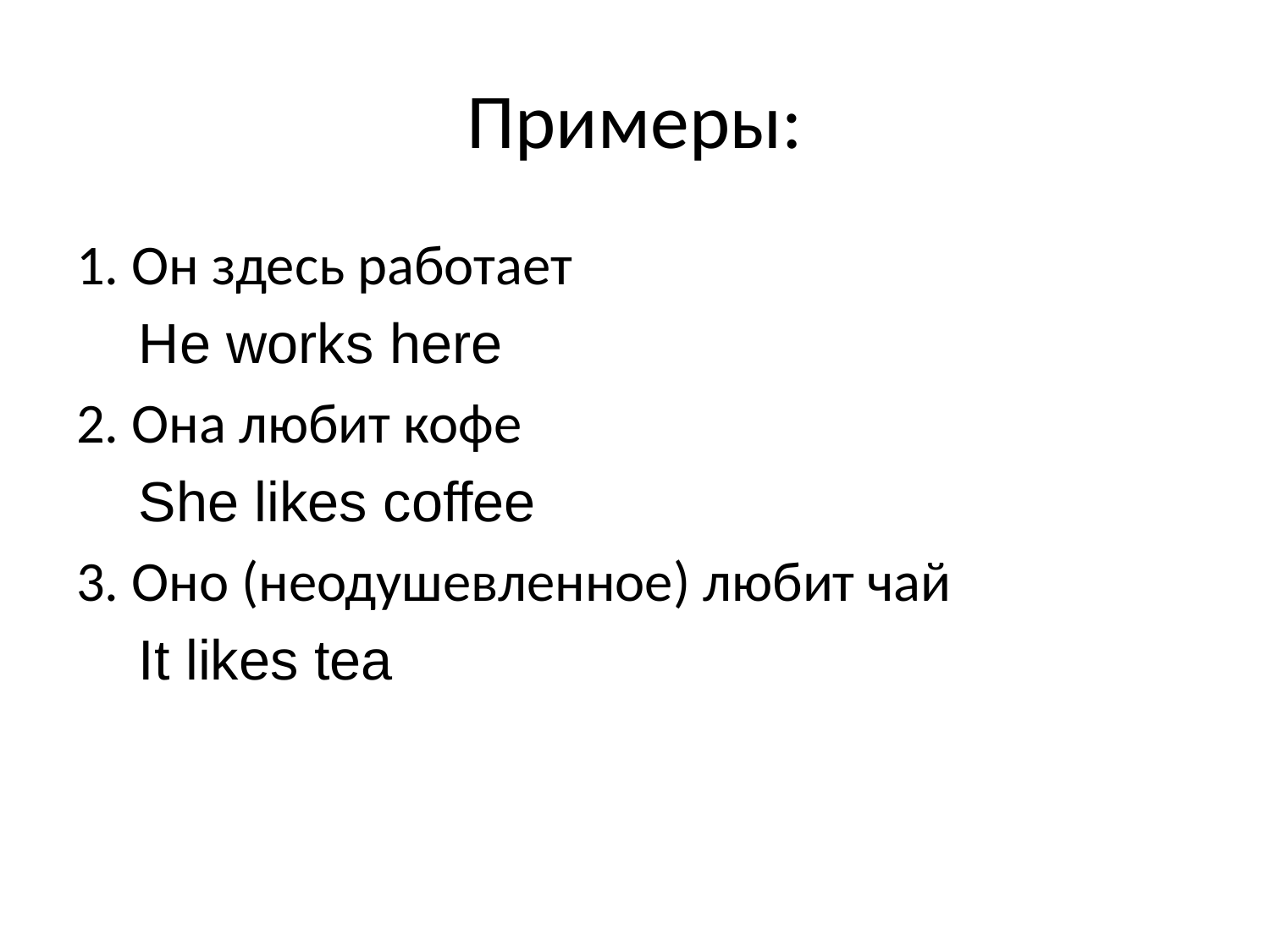

# Примеры:
1. Он здесь работает
    He works here
2. Она любит кофе
    She likes coffee
3. Оно (неодушевленное) любит чай
    It likes tea